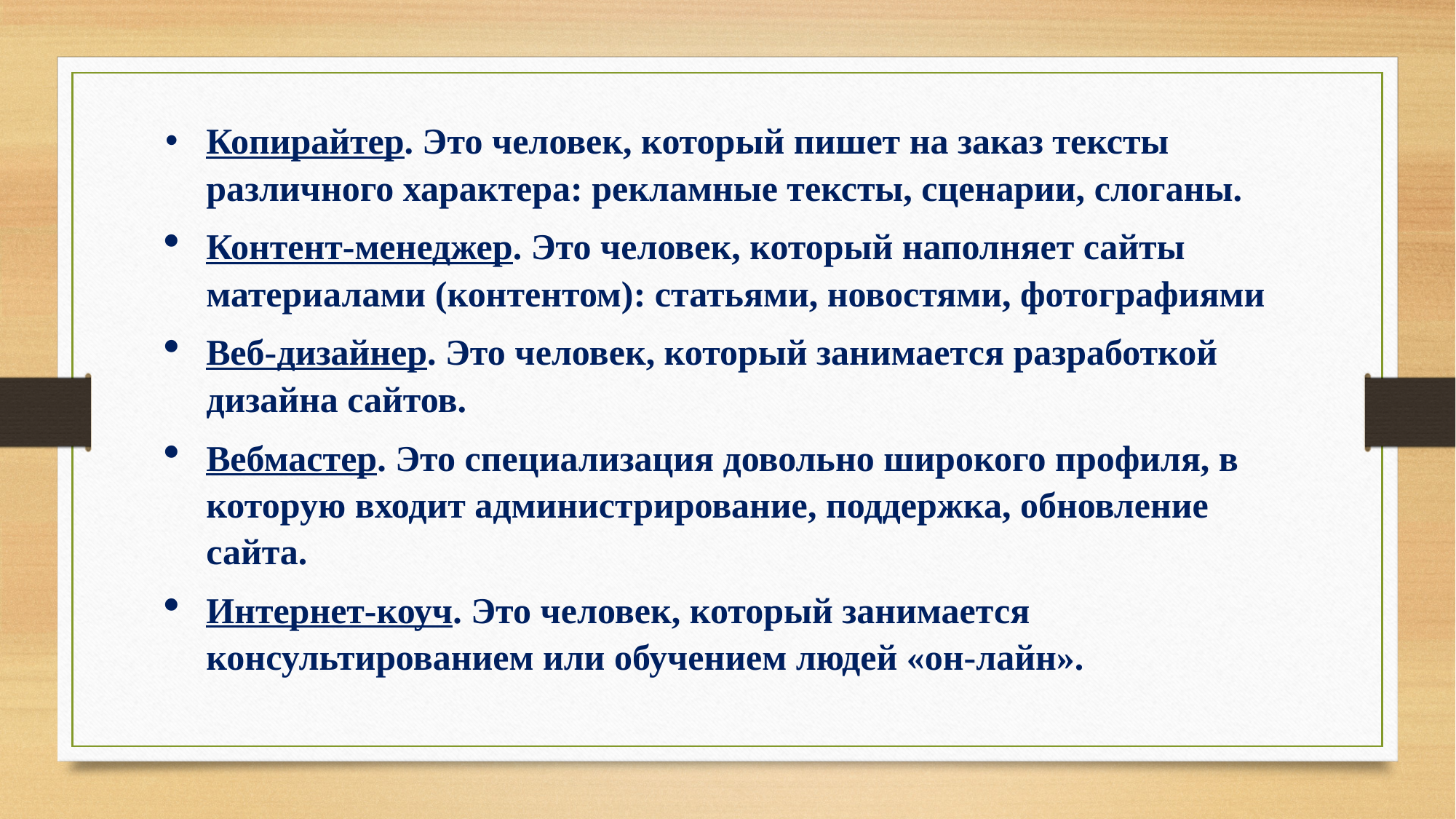

Копирайтер. Это человек, который пишет на заказ тексты различного характера: рекламные тексты, сценарии, слоганы.
Контент-менеджер. Это человек, который наполняет сайты материалами (контентом): статьями, новостями, фотографиями
Веб-дизайнер. Это человек, который занимается разработкой дизайна сайтов.
Вебмастер. Это специализация довольно широкого профиля, в которую входит администрирование, поддержка, обновление сайта.
Интернет-коуч. Это человек, который занимается консультированием или обучением людей «он-лайн».